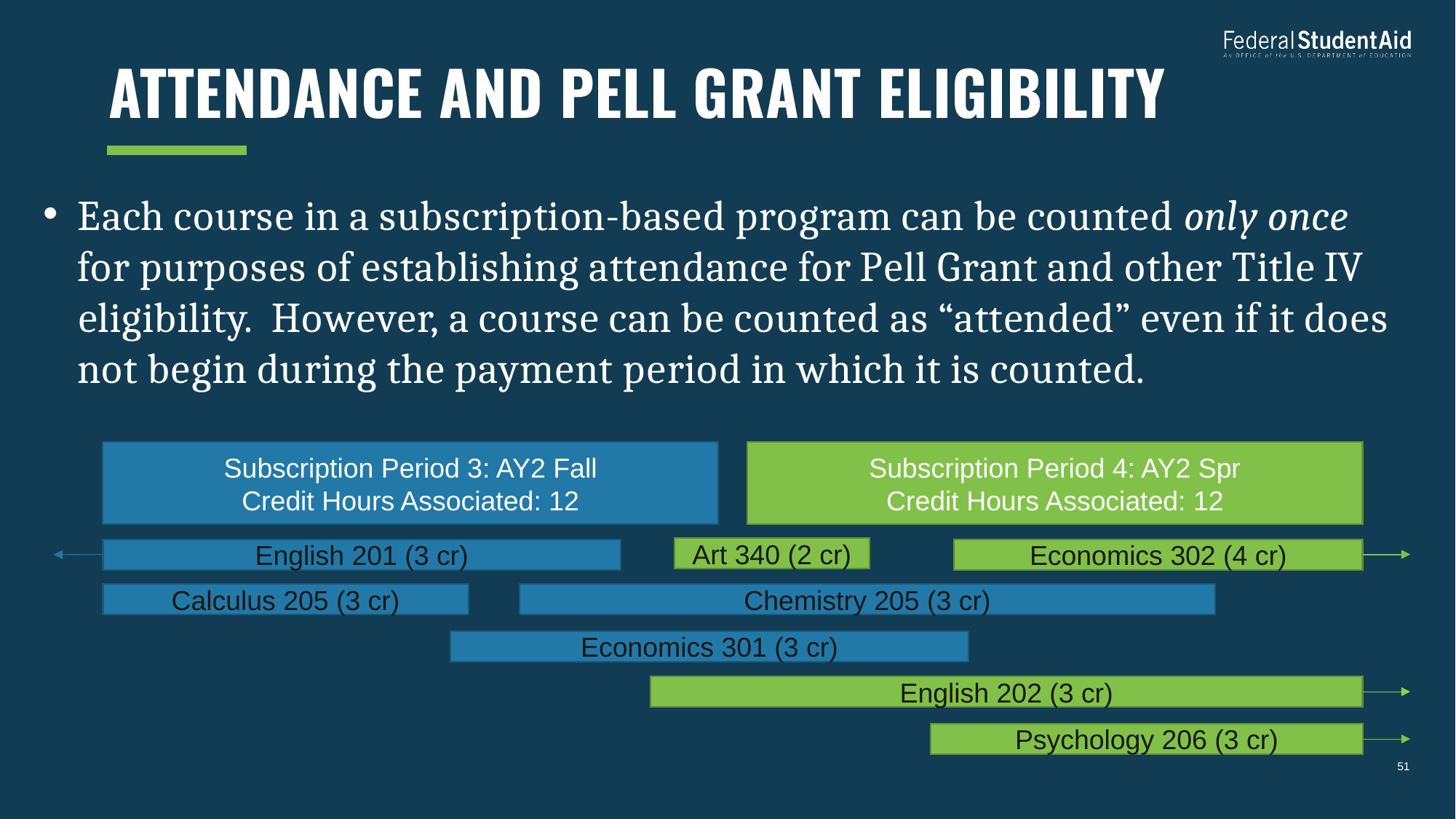

# Attendance and Pell Grant eligibility
Each course in a subscription-based program can be counted only once for purposes of establishing attendance for Pell Grant and other Title IV eligibility.  However, a course can be counted as “attended” even if it does not begin during the payment period in which it is counted.
Subscription Period 3: AY2 Fall
Credit Hours Associated: 12
Subscription Period 4: AY2 Spr
Credit Hours Associated: 12
Art 340 (2 cr)
English 201 (3 cr)
Economics 302 (4 cr)
Calculus 205 (3 cr)
Chemistry 205 (3 cr)
Economics 301 (3 cr)
English 202 (3 cr)
Psychology 206 (3 cr)
51